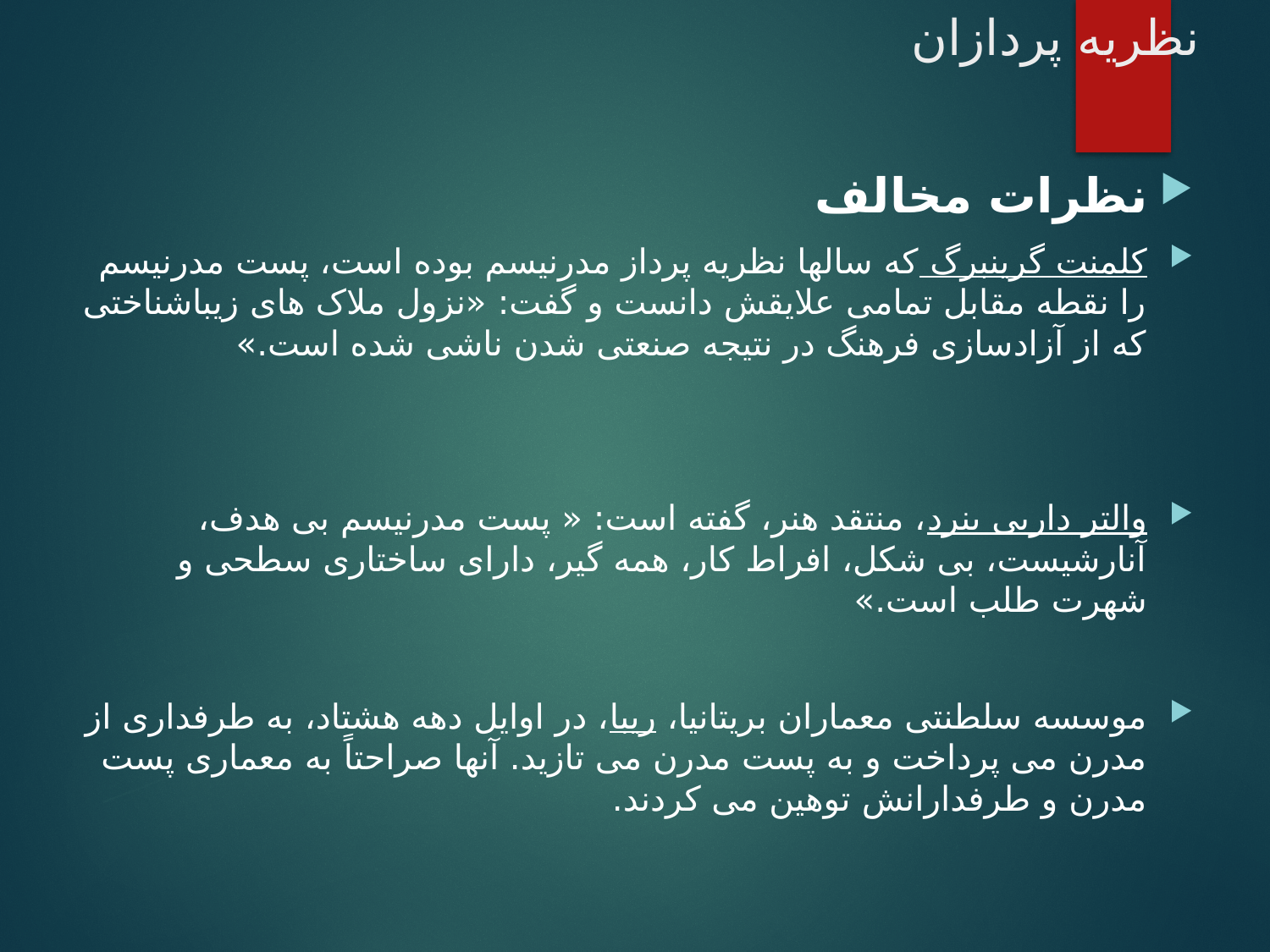

# نظریه پردازان
نظرات مخالف
کلمنت گرینبرگ که سالها نظریه پرداز مدرنیسم بوده است، پست مدرنیسم را نقطه مقابل تمامی علایقش دانست و گفت: «نزول ملاک های زیباشناختی که از آزادسازی فرهنگ در نتیجه صنعتی شدن ناشی شده است.»

والتر داربی بنرد، منتقد هنر، گفته است: « پست مدرنیسم بی هدف، آنارشیست، بی شکل، افراط کار، همه گیر، دارای ساختاری سطحی و شهرت طلب است.»

موسسه سلطنتی معماران بریتانیا، ریبا، در اوایل دهه هشتاد، به طرفداری از مدرن می پرداخت و به پست مدرن می تازید. آنها صراحتاً به معماری پست مدرن و طرفدارانش توهین می کردند.